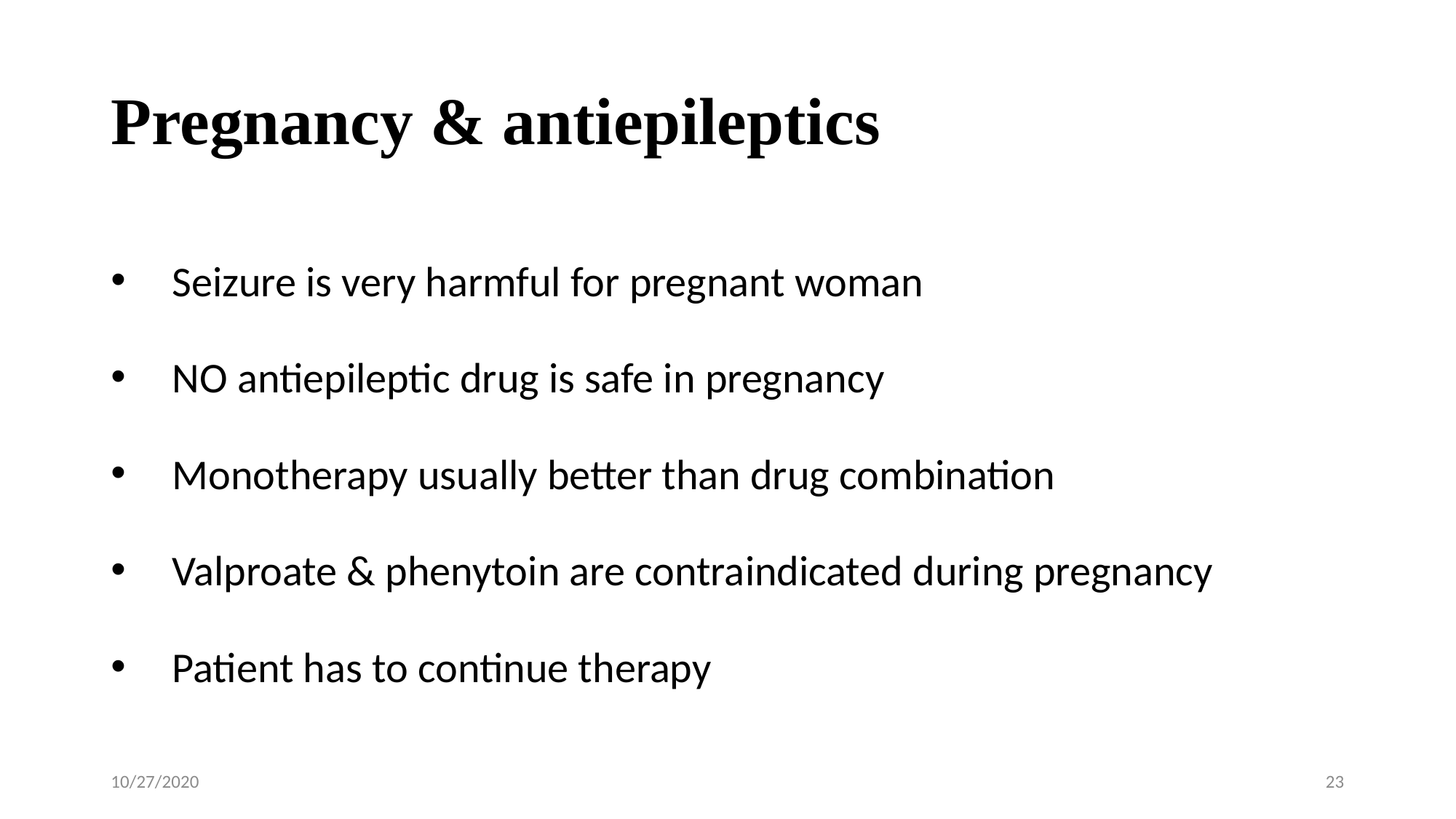

# Pregnancy & antiepileptics
Seizure is very harmful for pregnant woman
NO antiepileptic drug is safe in pregnancy
Monotherapy usually better than drug combination
Valproate & phenytoin are contraindicated during pregnancy
Patient has to continue therapy

10/27/2020
23